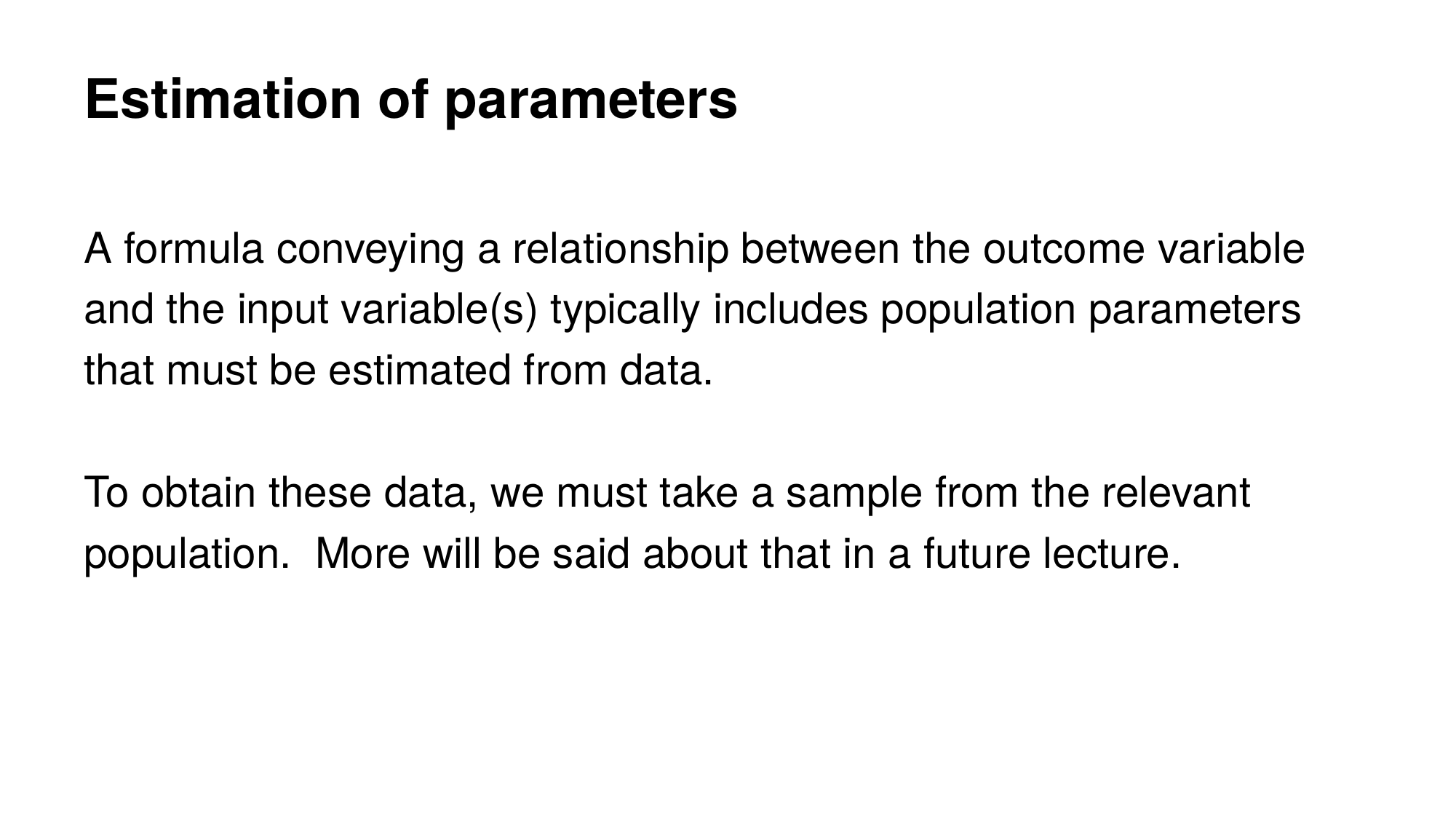

# Estimation of parameters
A formula conveying a relationship between the outcome variable and the input variable(s) typically includes population parameters that must be estimated from data.

To obtain these data, we must take a sample from the relevant population.  More will be said about that in a future lecture.